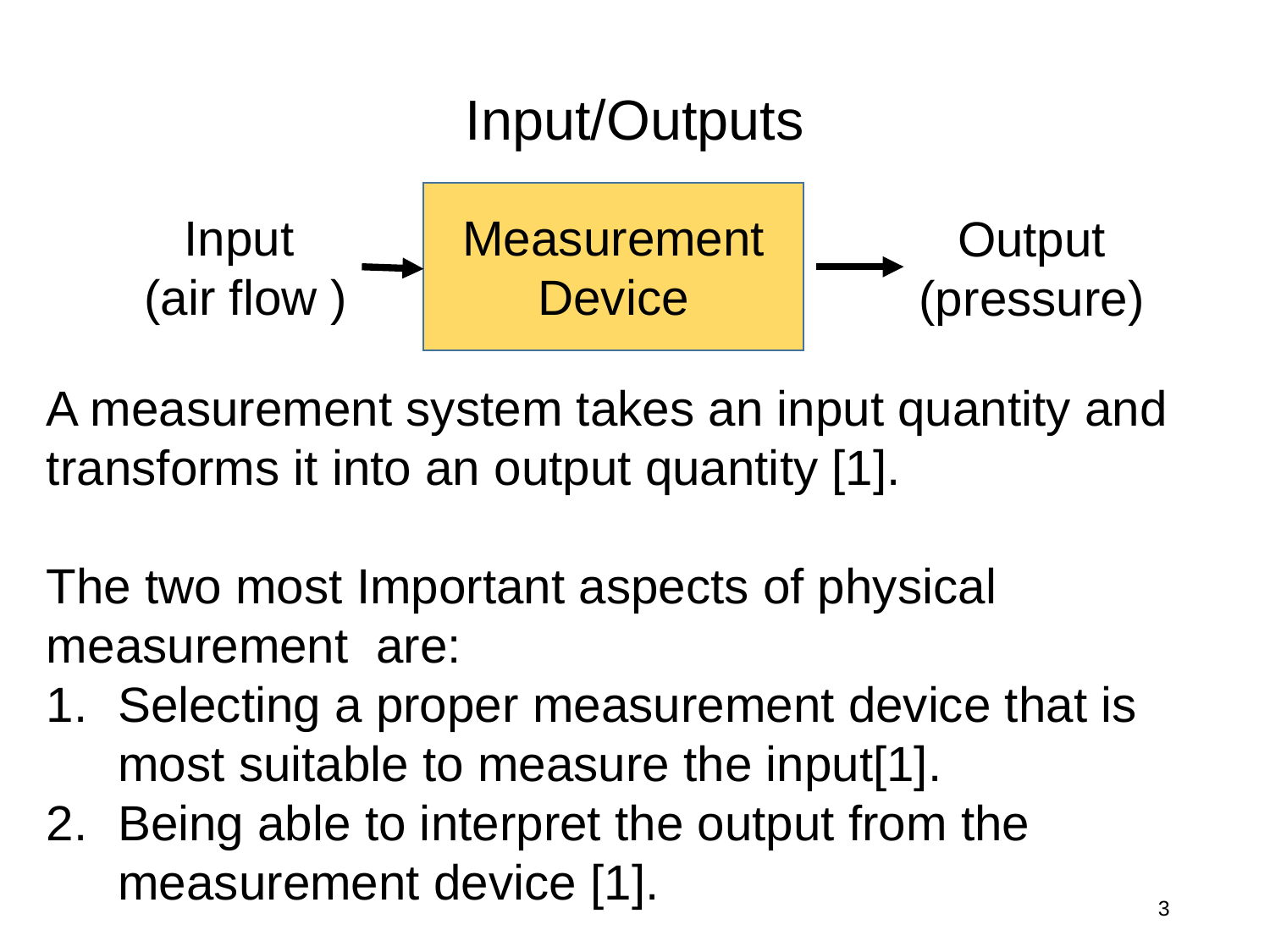

Input/Outputs

Input
(air flow )
Measurement Device
Output
(pressure)
A measurement system takes an input quantity and transforms it into an output quantity [1].

The two most Important aspects of physical measurement  are:
Selecting a proper measurement device that is most suitable to measure the input[1].
Being able to interpret the output from the measurement device [1].

3